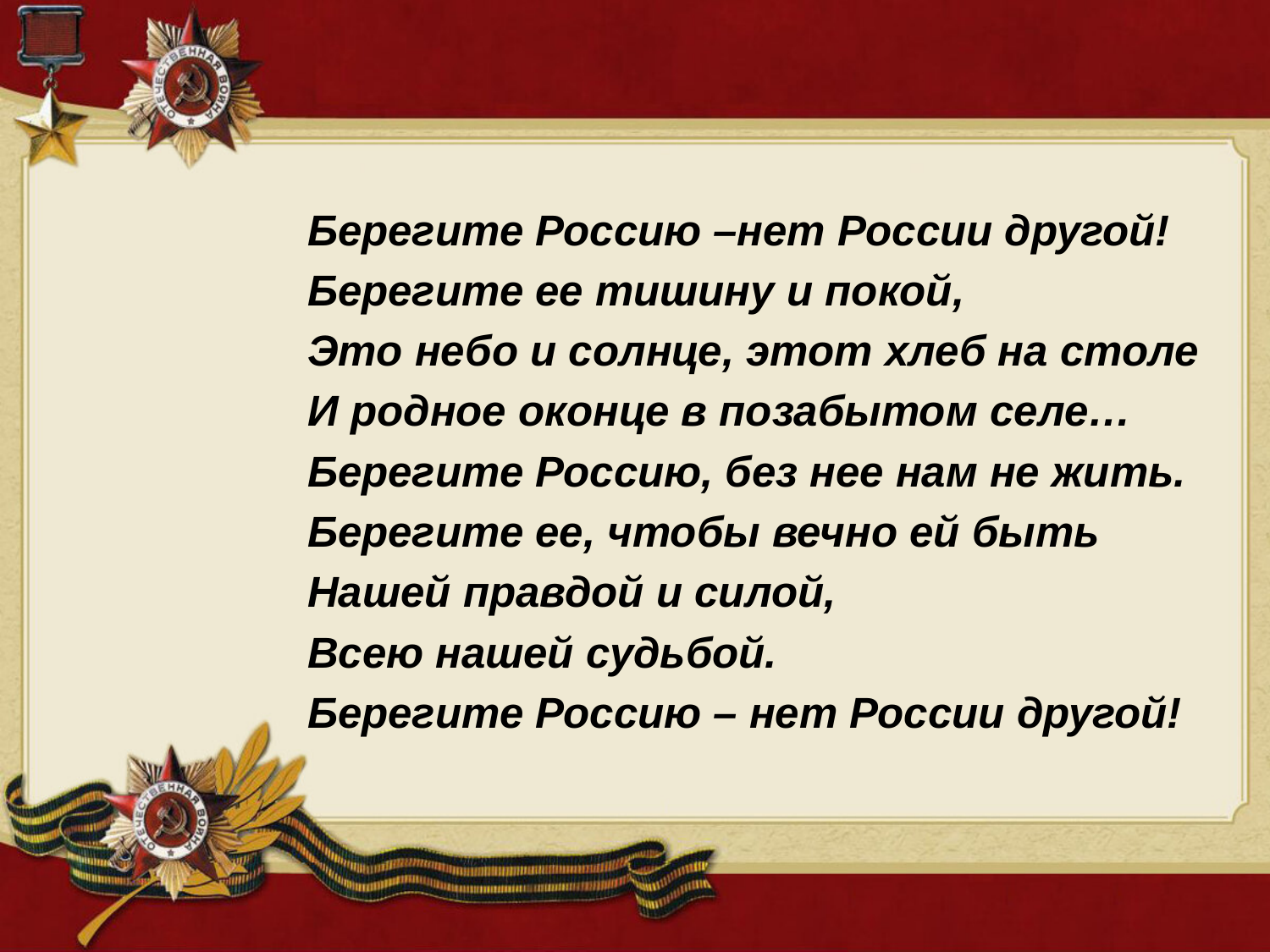

#
Берегите Россию –нет России другой!
Берегите ее тишину и покой,
Это небо и солнце, этот хлеб на столе
И родное оконце в позабытом селе…
Берегите Россию, без нее нам не жить.
Берегите ее, чтобы вечно ей быть
Нашей правдой и силой,
Всею нашей судьбой.
Берегите Россию – нет России другой!